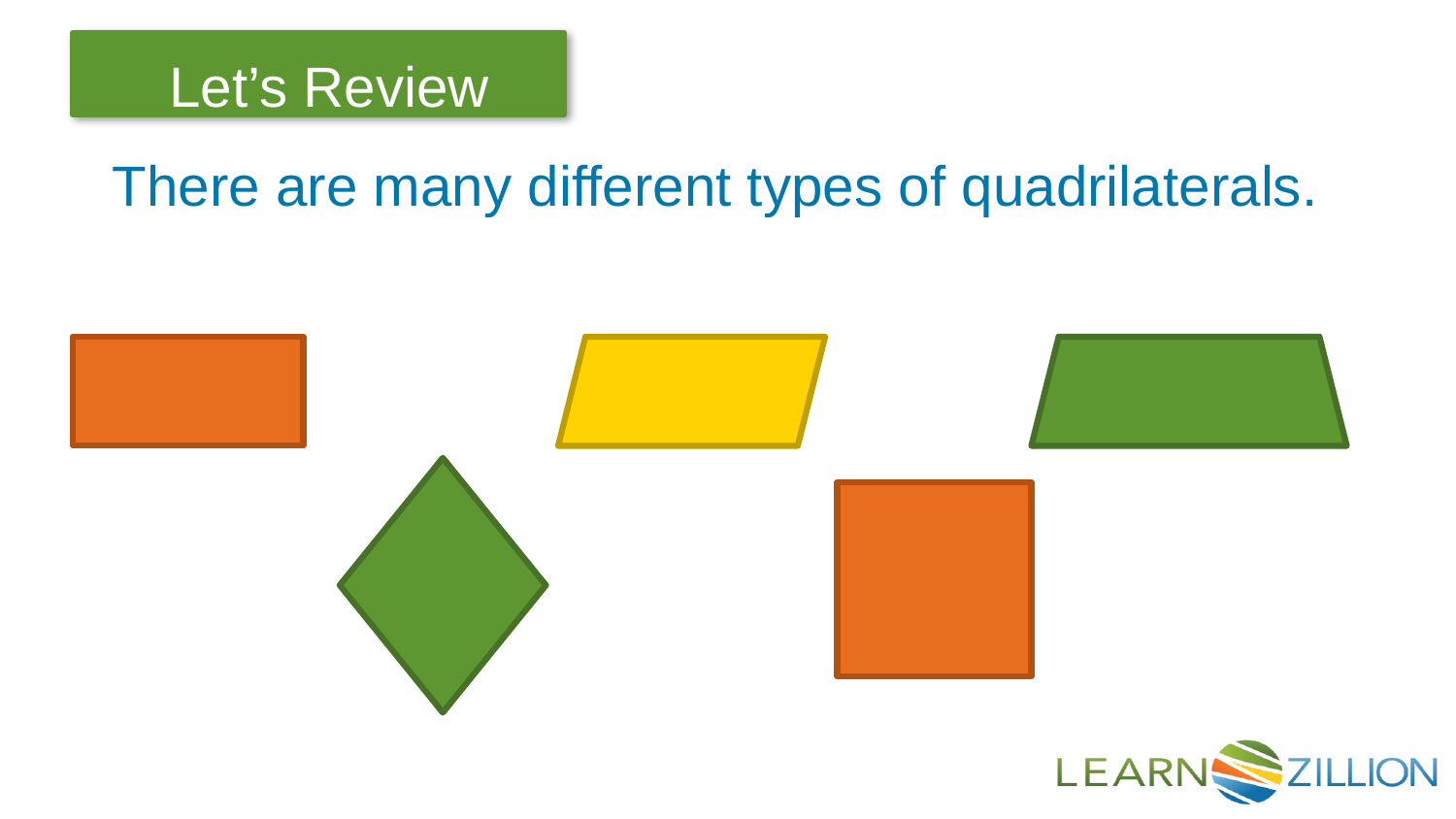

There are many different types of quadrilaterals.